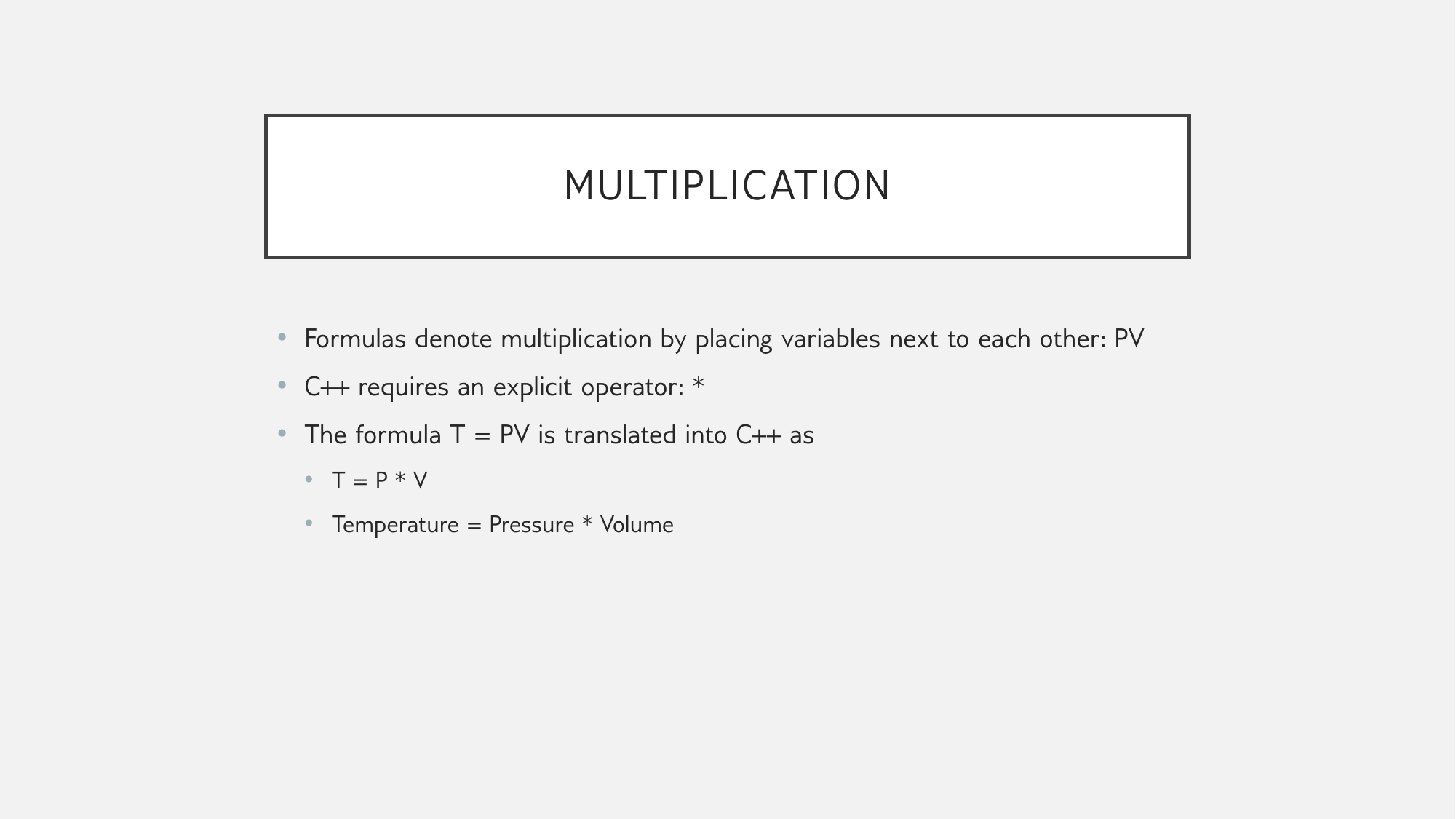

# Multiplication
Formulas denote multiplication by placing variables next to each other: PV
C++ requires an explicit operator: *
The formula T = PV is translated into C++ as
T = P * V
Temperature = Pressure * Volume